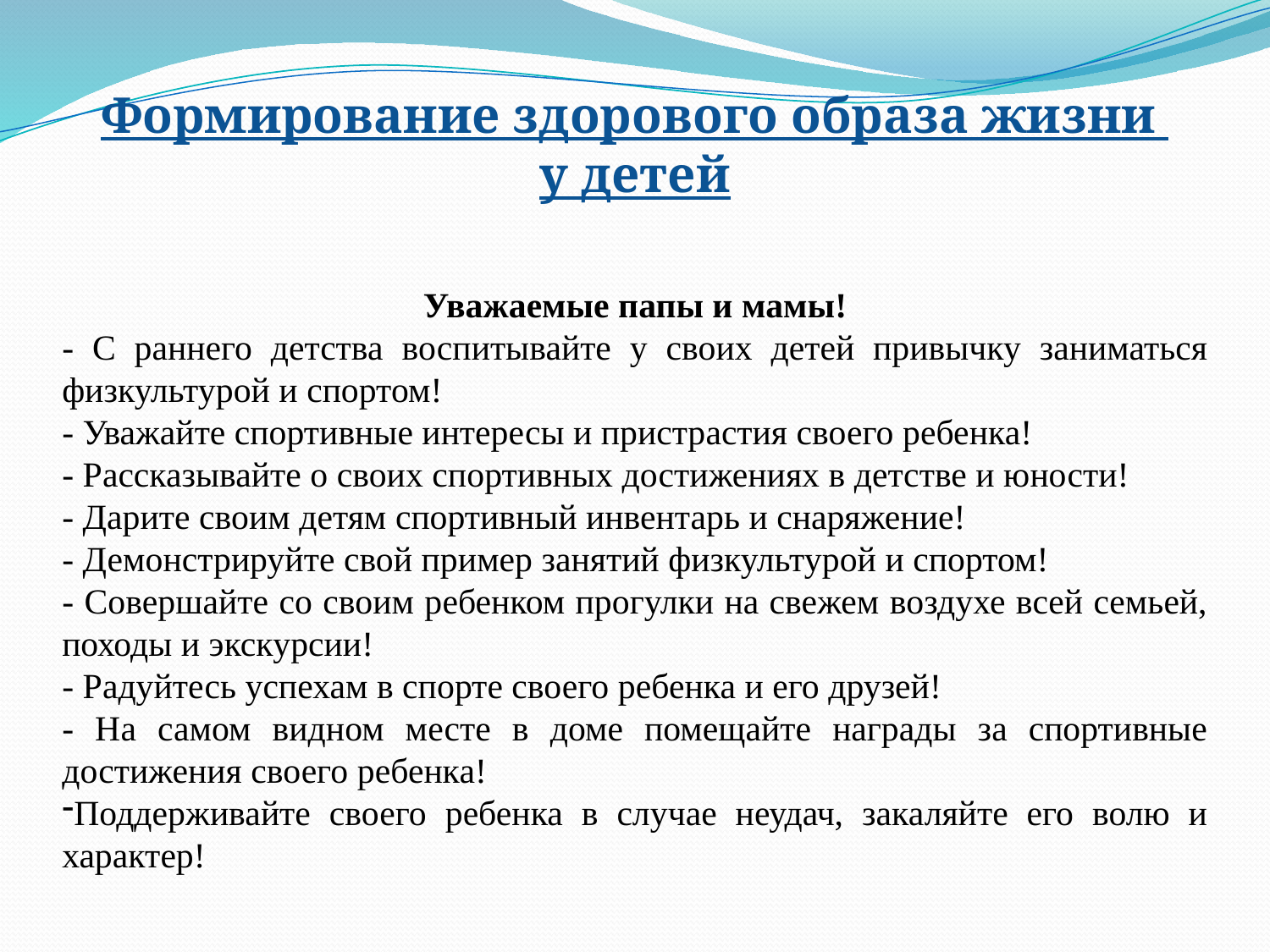

Формирование здорового образа жизни
у детей
Уважаемые папы и мамы!
- С раннего детства воспитывайте у своих детей привычку заниматься физкультурой и спортом!
- Уважайте спортивные интересы и пристрастия своего ребенка!
- Рассказывайте о своих спортивных достижениях в детстве и юности!
- Дарите своим детям спортивный инвентарь и снаряжение!
- Демонстрируйте свой пример занятий физкультурой и спортом!
- Совершайте со своим ребенком прогулки на свежем воздухе всей семьей, походы и экскурсии!
- Радуйтесь успехам в спорте своего ребенка и его друзей!
- На самом видном месте в доме помещайте награды за спортивные достижения своего ребенка!
Поддерживайте своего ребенка в случае неудач, закаляйте его волю и характер!